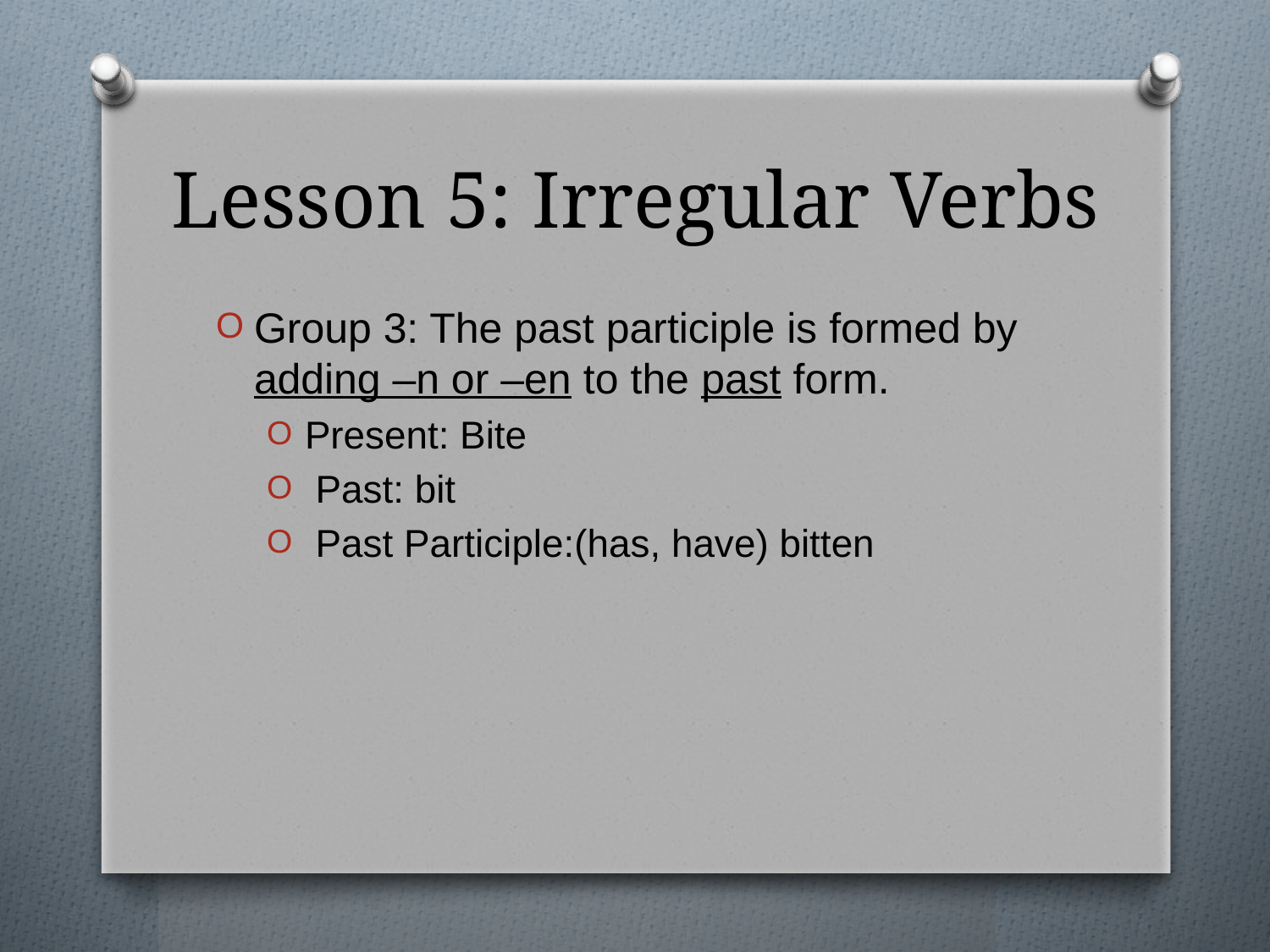

# Lesson 5: Irregular Verbs
Group 3: The past participle is formed by adding –n or –en to the past form.
Present: Bite
 Past: bit
 Past Participle:(has, have) bitten